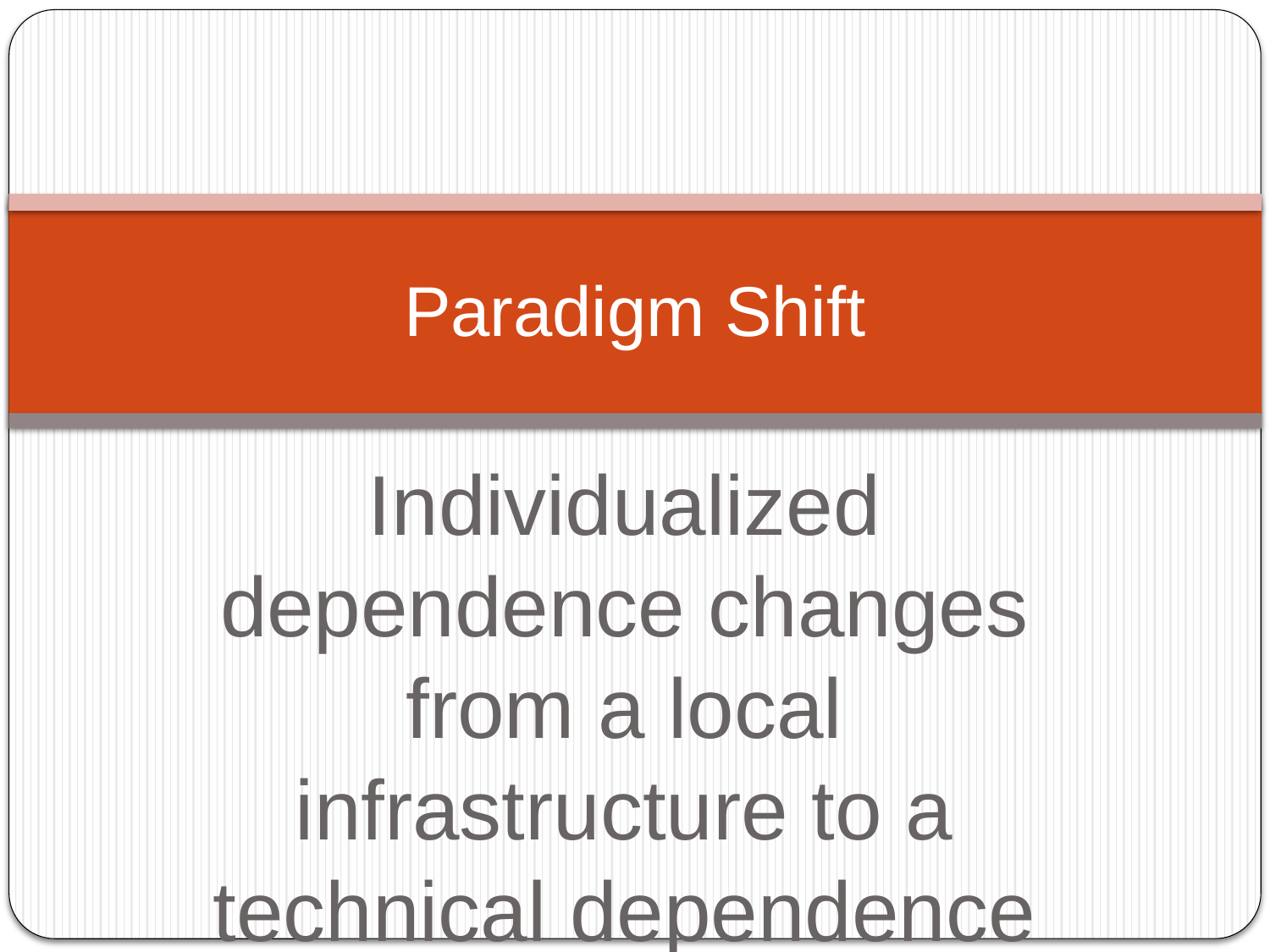

# Paradigm Shift
Individualized dependence changes from a local infrastructure to a technical dependence for service